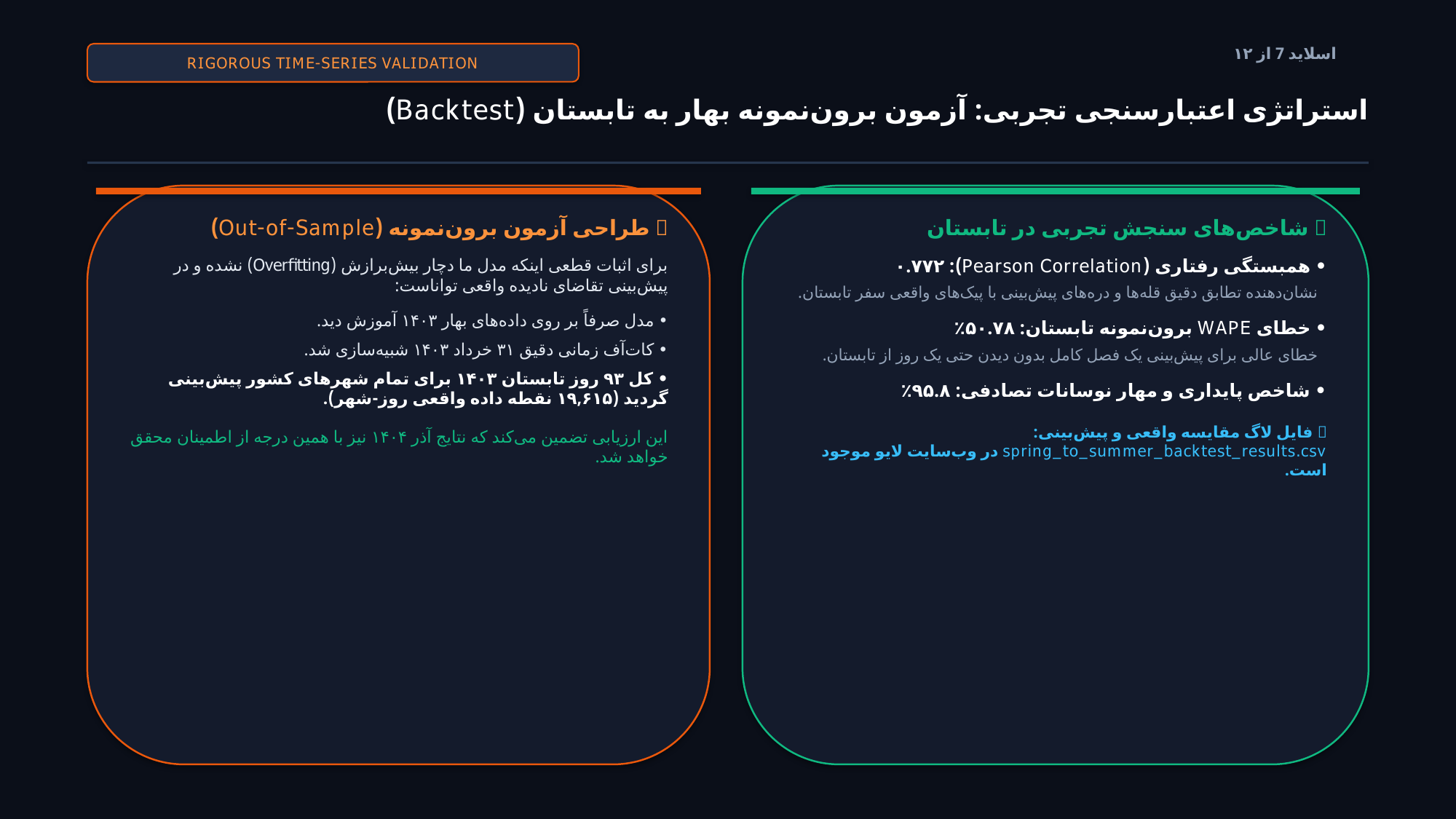

RIGOROUS TIME-SERIES VALIDATION
اسلاید 7 از ۱۲
استراتژی اعتبارسنجی تجربی: آزمون برون‌نمونه بهار به تابستان (Backtest)

🔬 طراحی آزمون برون‌نمونه (Out-of-Sample)
برای اثبات قطعی اینکه مدل ما دچار بیش‌برازش (Overfitting) نشده و در پیش‌بینی تقاضای نادیده واقعی تواناست:
• مدل صرفاً بر روی داده‌های بهار ۱۴۰۳ آموزش دید.
• کات‌آف زمانی دقیق ۳۱ خرداد ۱۴۰۳ شبیه‌سازی شد.
• کل ۹۳ روز تابستان ۱۴۰۳ برای تمام شهرهای کشور پیش‌بینی گردید (۱۹,۶۱۵ نقطه داده واقعی روز-شهر).
این ارزیابی تضمین می‌کند که نتایج آذر ۱۴۰۴ نیز با همین درجه از اطمینان محقق خواهد شد.
📊 شاخص‌های سنجش تجربی در تابستان
• همبستگی رفتاری (Pearson Correlation): ۰.۷۷۲
  نشان‌دهنده تطابق دقیق قله‌ها و دره‌های پیش‌بینی با پیک‌های واقعی سفر تابستان.
• خطای WAPE برون‌نمونه تابستان: ۵۰.۷۸٪
  خطای عالی برای پیش‌بینی یک فصل کامل بدون دیدن حتی یک روز از تابستان.
• شاخص پایداری و مهار نوسانات تصادفی: ۹۵.۸٪
📁 فایل لاگ مقایسه واقعی و پیش‌بینی: spring_to_summer_backtest_results.csv در وب‌سایت لایو موجود است.